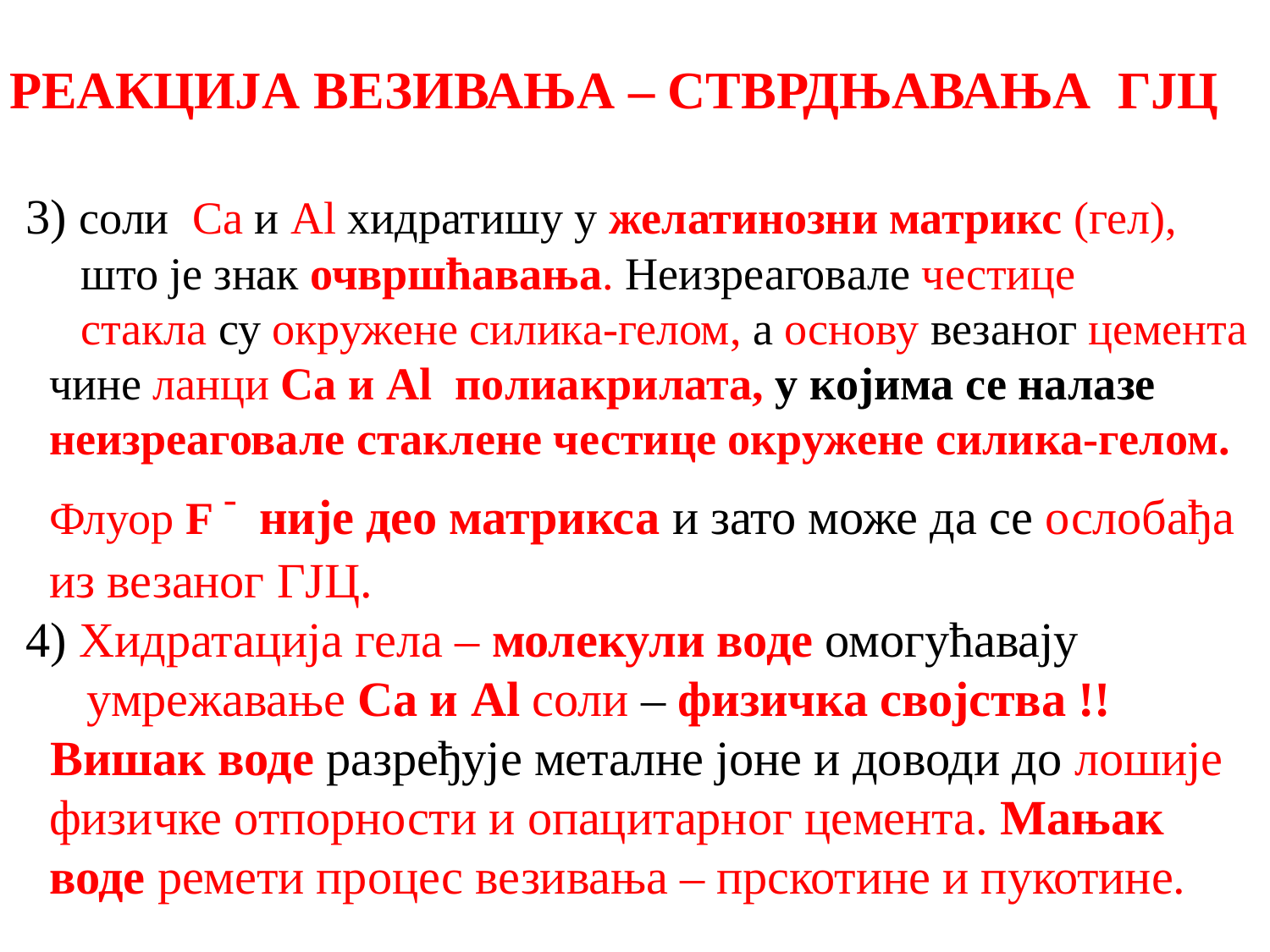

РЕАКЦИЈА ВЕЗИВАЊА – СТВРДЊАВАЊА  ГЈЦ
  3) соли  Ca и Al хидратишу у желатинозни матрикс (гел),
       што је знак очвршћавања. Неизреаговале честице
       стакла су окружене силика-гелом, а основу везаног цемента чине ланци Са и Аl  полиакрилата, у којима се налазе неизреаговале стаклене честице окружене силика-гелом. Флуор F -  није део матрикса и зато може да се ослобађа из везаног ГЈЦ.
  4) Хидратација гела – молекули воде омогућавају
       умрежавање Са и Аl соли – физичка својства !!
    Вишак воде разређује металне јоне и доводи до лошије физичке отпорности и опацитарног цемента. Мањак воде ремети процес везивања – прскотине и пукотине.